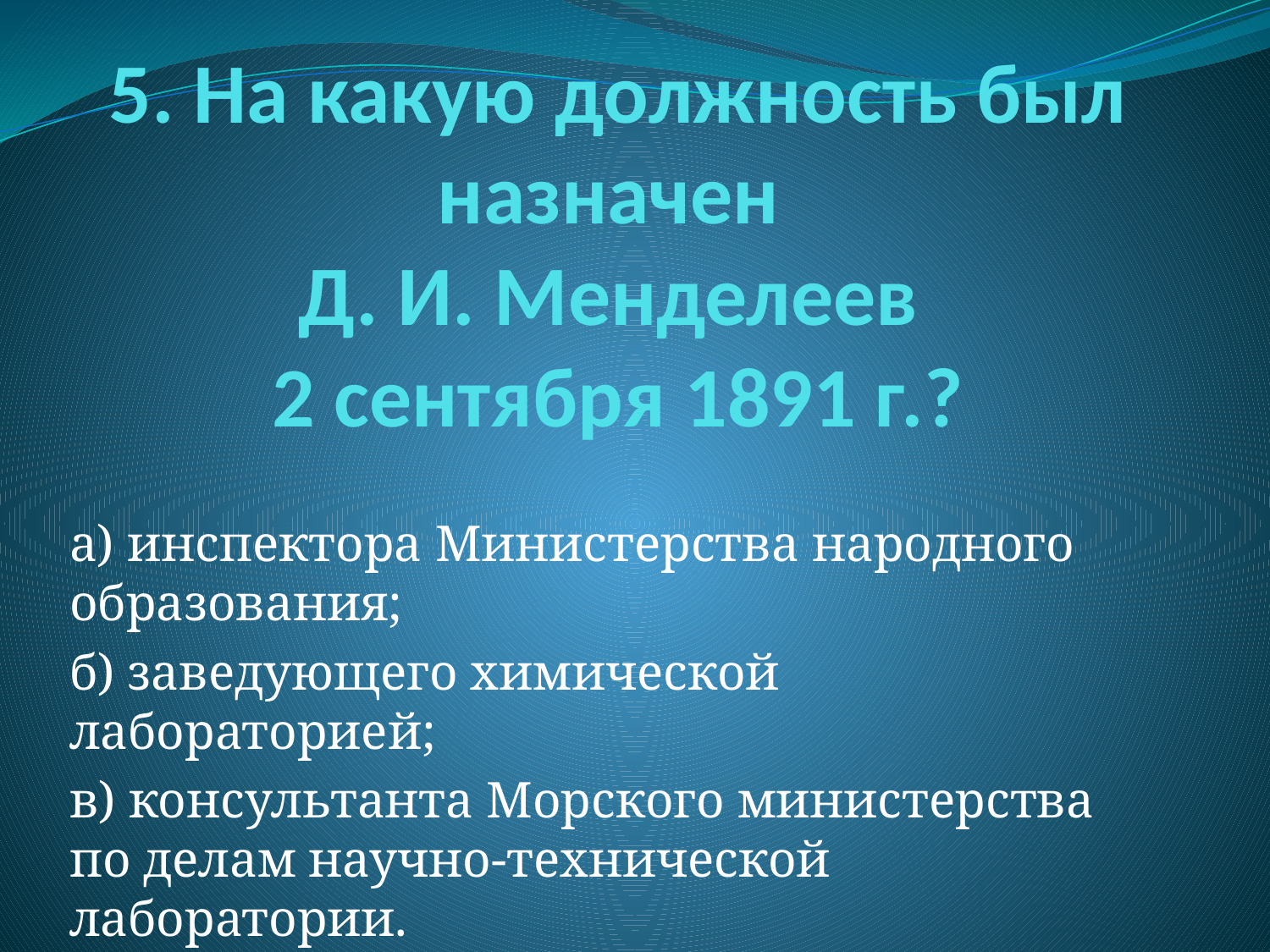

# 5. На какую должность был назначен Д. И. Менделеев 2 сентября 1891 г.?
а) инспектора Министерства народного образования;
б) заведующего химической лабораторией;
в) консультанта Морского министерства по делам научно-технической лаборатории.